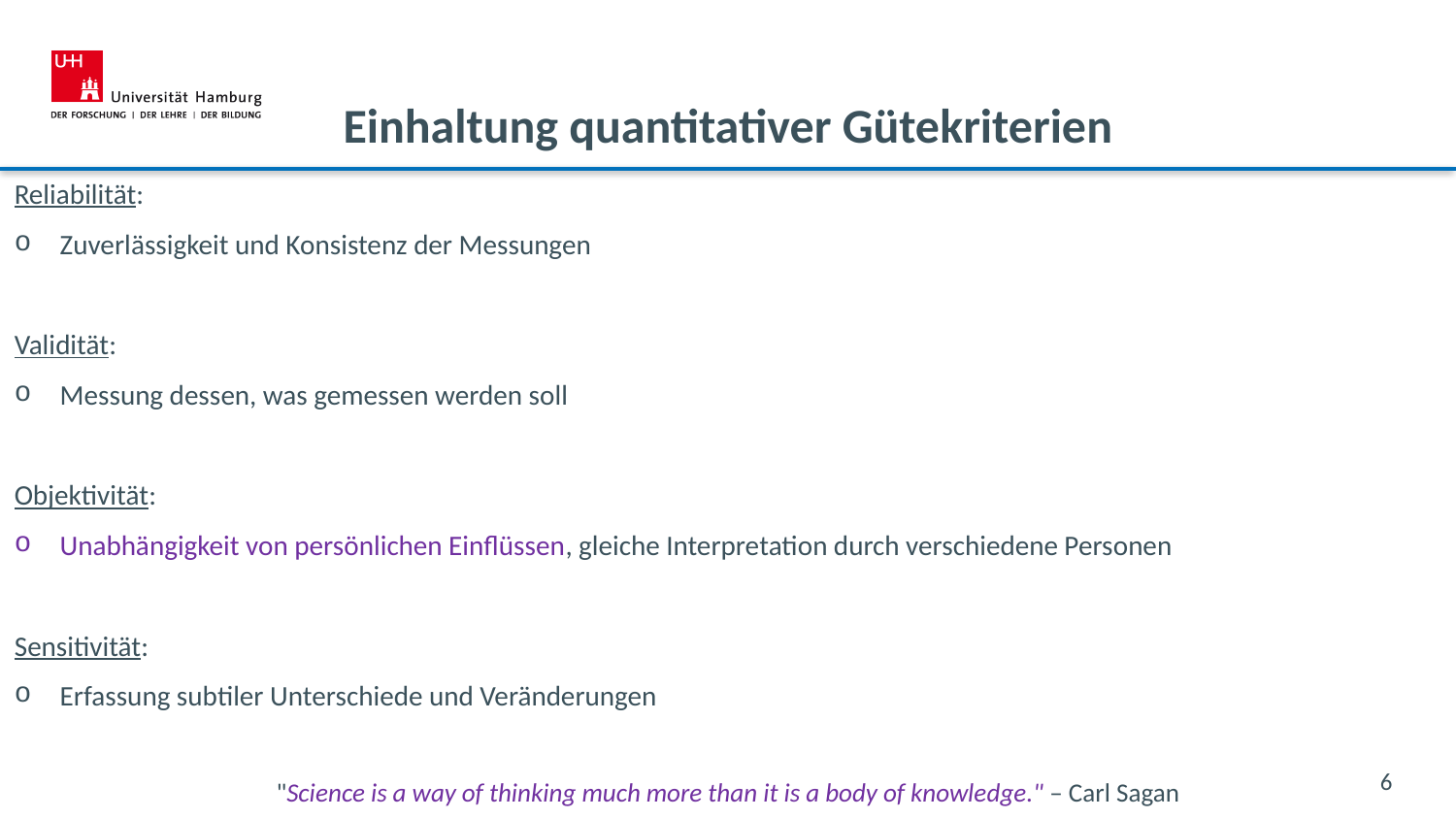

# Einhaltung quantitativer Gütekriterien
Reliabilität:
Zuverlässigkeit und Konsistenz der Messungen

Validität:
Messung dessen, was gemessen werden soll

Objektivität:
Unabhängigkeit von persönlichen Einflüssen, gleiche Interpretation durch verschiedene Personen

Sensitivität:
Erfassung subtiler Unterschiede und Veränderungen

6
"Science is a way of thinking much more than it is a body of knowledge." – Carl Sagan